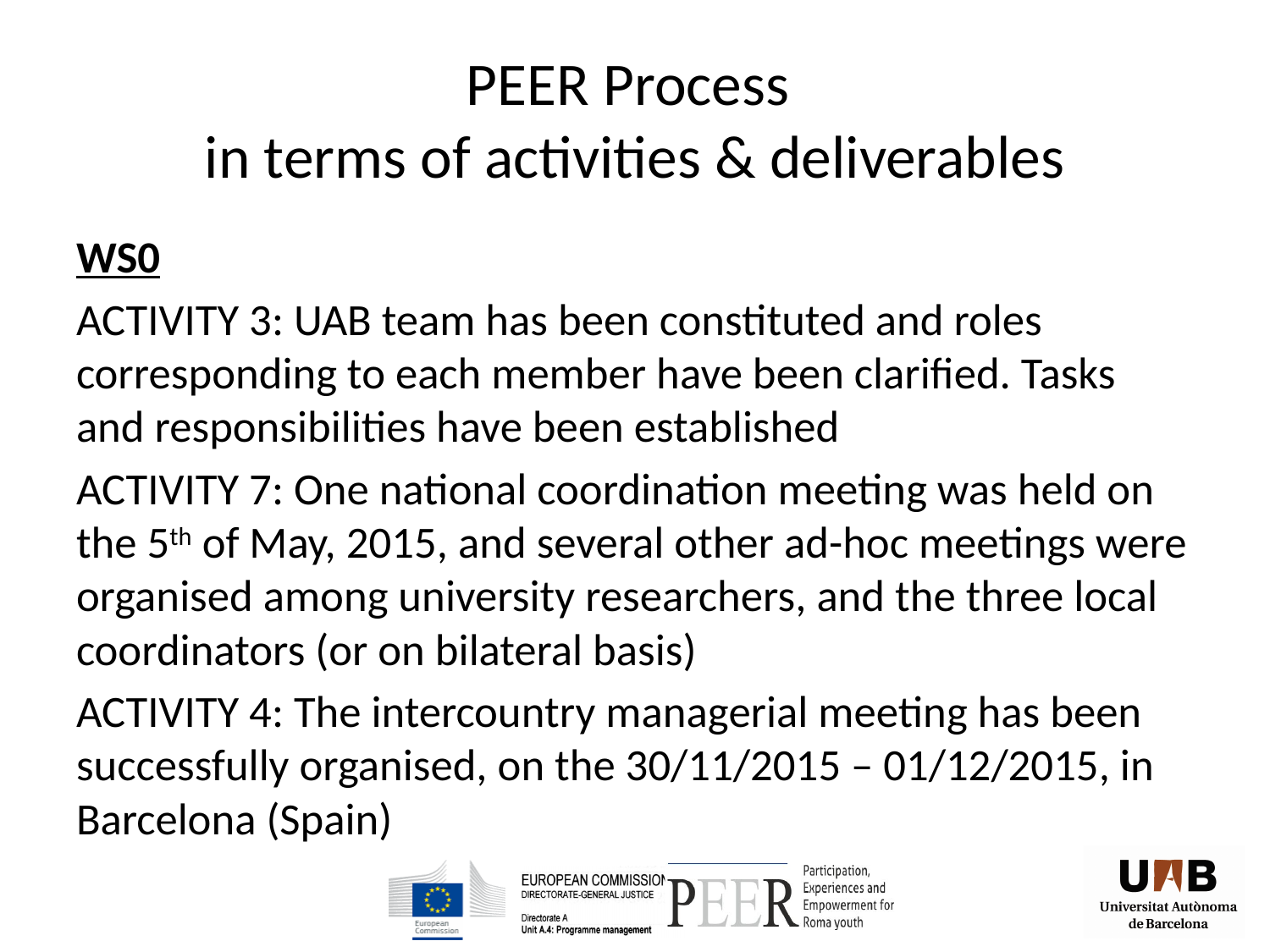

# PEER Process in terms of activities & deliverables
WS0
ACTIVITY 3: UAB team has been constituted and roles corresponding to each member have been clarified. Tasks and responsibilities have been established
ACTIVITY 7: One national coordination meeting was held on the 5th of May, 2015, and several other ad-hoc meetings were organised among university researchers, and the three local coordinators (or on bilateral basis)
ACTIVITY 4: The intercountry managerial meeting has been successfully organised, on the 30/11/2015 – 01/12/2015, in Barcelona (Spain)